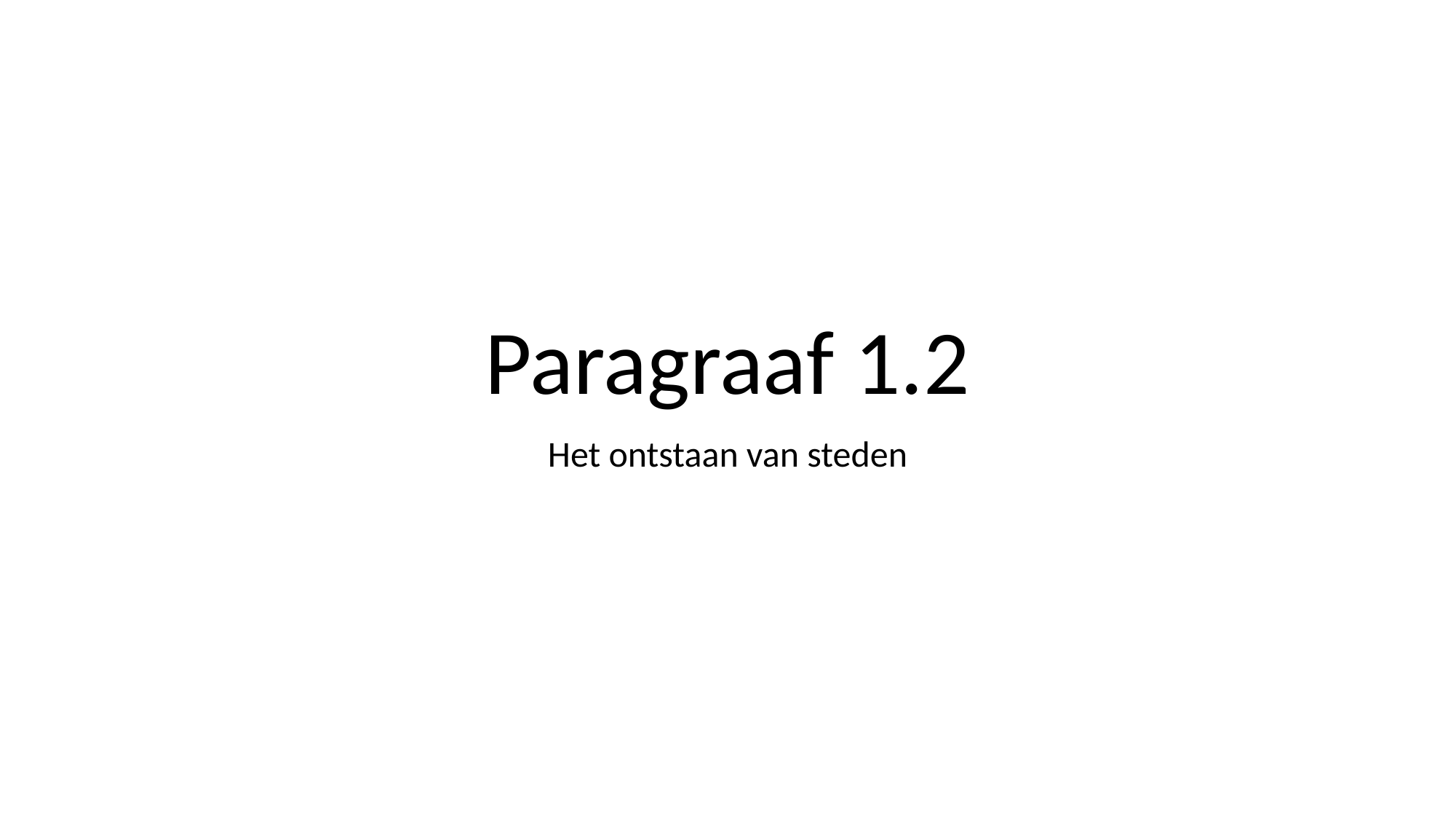

# Paragraaf 1.2
Het ontstaan van steden